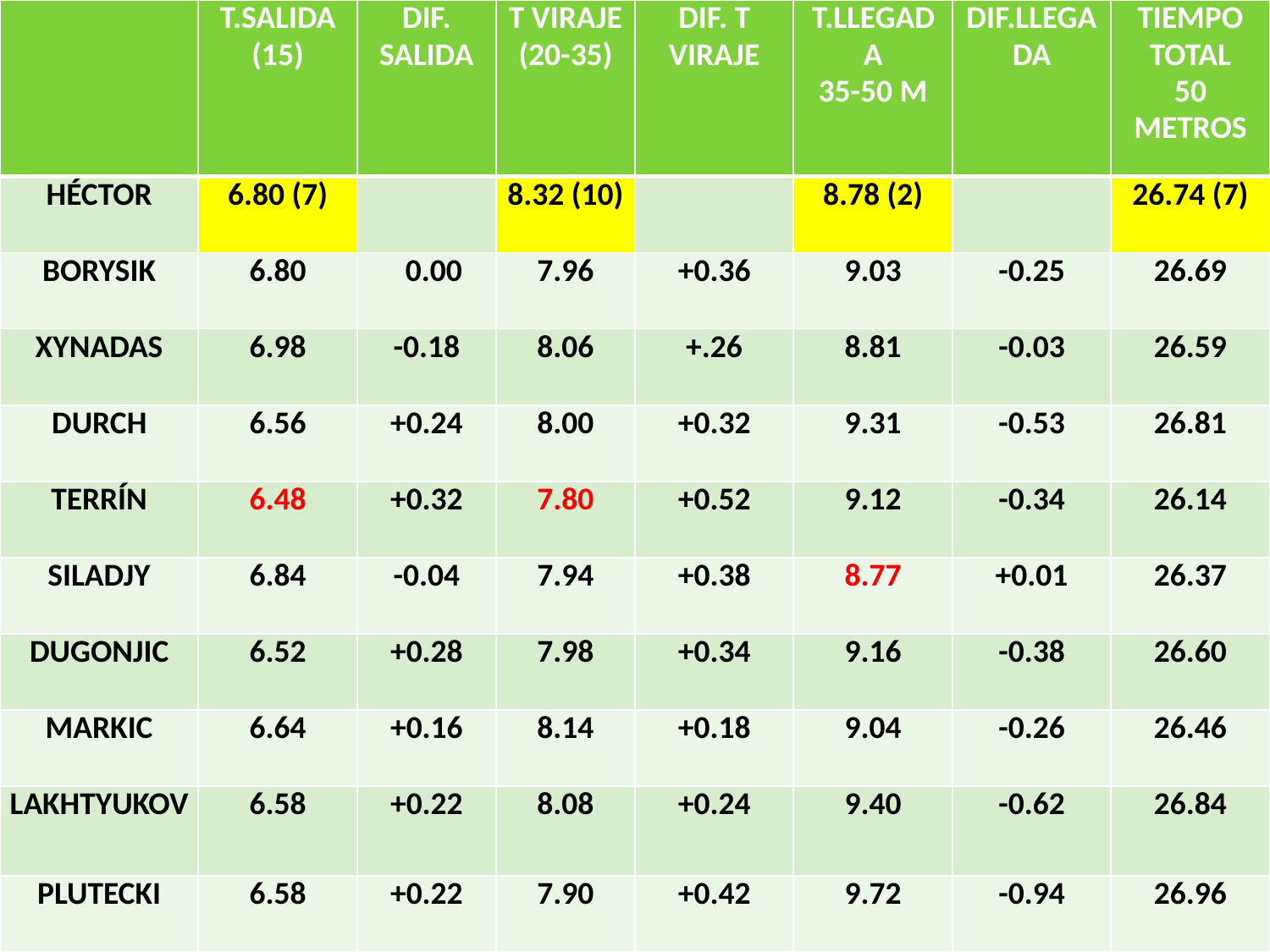

|  | T.SALIDA (15) | DIF. SALIDA | T VIRAJE (20-35) | DIF. T VIRAJE | T.LLEGADA 35-50 M | DIF.LLEGADA | TIEMPO TOTAL 50 METROS |
| --- | --- | --- | --- | --- | --- | --- | --- |
| HÉCTOR | 6.80 (7) |  | 8.32 (10) |  | 8.78 (2) |  | 26.74 (7) |
| BORYSIK | 6.80 | 0.00 | 7.96 | +0.36 | 9.03 | -0.25 | 26.69 |
| XYNADAS | 6.98 | -0.18 | 8.06 | +.26 | 8.81 | -0.03 | 26.59 |
| DURCH | 6.56 | +0.24 | 8.00 | +0.32 | 9.31 | -0.53 | 26.81 |
| TERRÍN | 6.48 | +0.32 | 7.80 | +0.52 | 9.12 | -0.34 | 26.14 |
| SILADJY | 6.84 | -0.04 | 7.94 | +0.38 | 8.77 | +0.01 | 26.37 |
| DUGONJIC | 6.52 | +0.28 | 7.98 | +0.34 | 9.16 | -0.38 | 26.60 |
| MARKIC | 6.64 | +0.16 | 8.14 | +0.18 | 9.04 | -0.26 | 26.46 |
| LAKHTYUKOV | 6.58 | +0.22 | 8.08 | +0.24 | 9.40 | -0.62 | 26.84 |
| PLUTECKI | 6.58 | +0.22 | 7.90 | +0.42 | 9.72 | -0.94 | 26.96 |